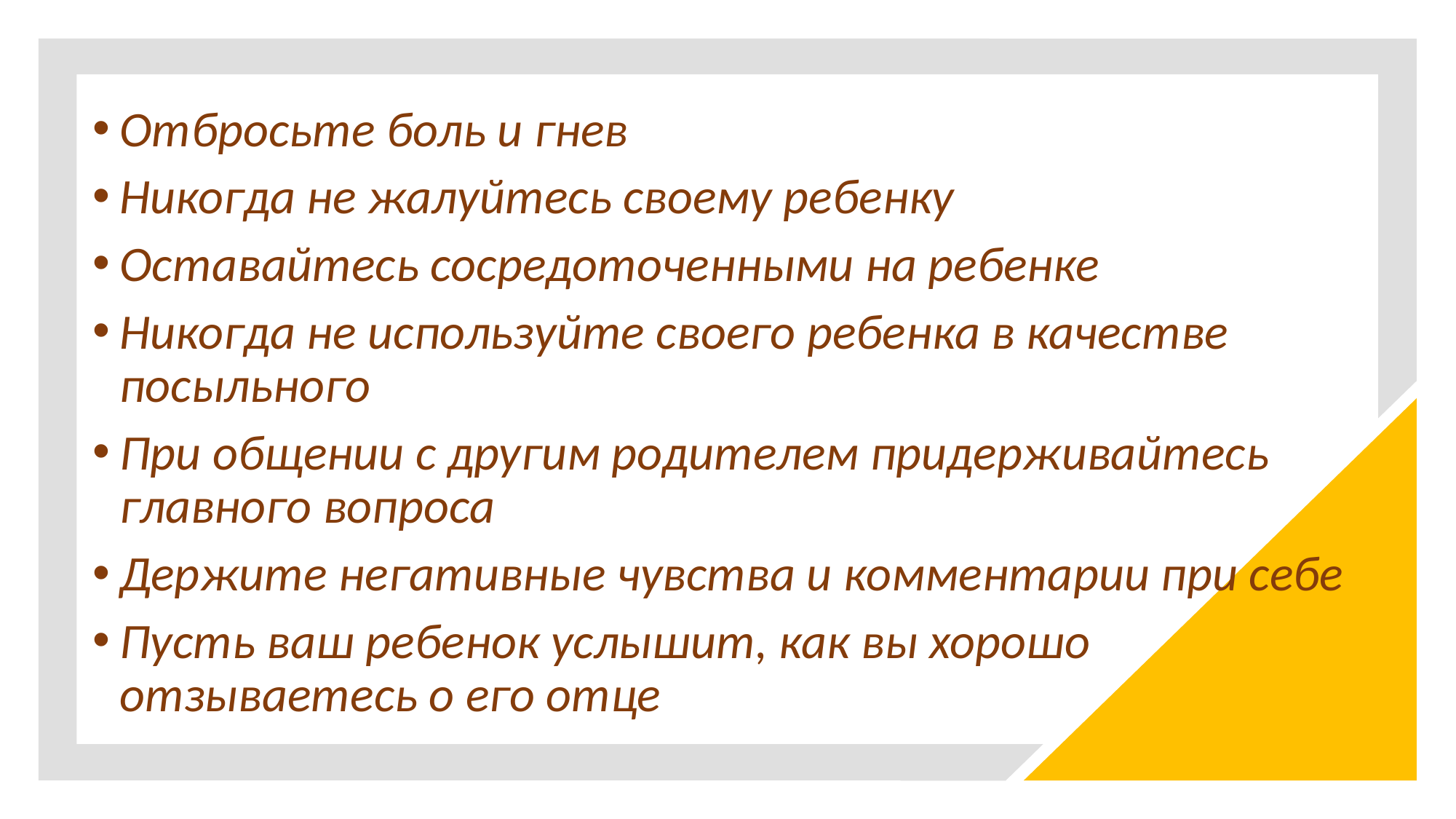

Отбросьте боль и гнев
Никогда не жалуйтесь своему ребенку
Оставайтесь сосредоточенными на ребенке
Никогда не используйте своего ребенка в качестве посыльного
При общении с другим родителем придерживайтесь главного вопроса
Держите негативные чувства и комментарии при себе
Пусть ваш ребенок услышит, как вы хорошо отзываетесь о его отце